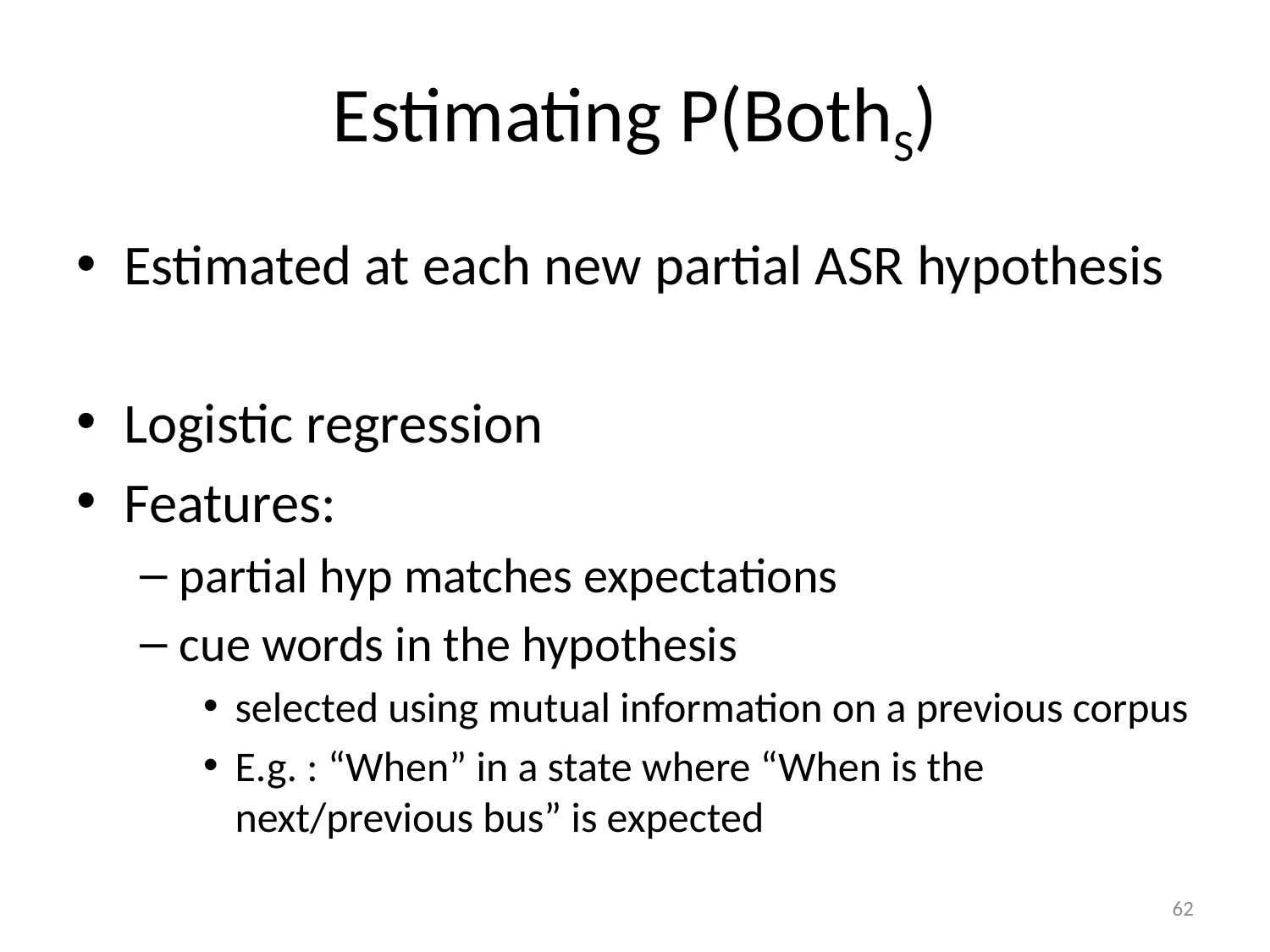

# Estimating P(BothS)
Estimated at each new partial ASR hypothesis

Logistic regression
Features:
partial hyp matches expectations
cue words in the hypothesis
selected using mutual information on a previous corpus
E.g. : “When” in a state where “When is the next/previous bus” is expected
62